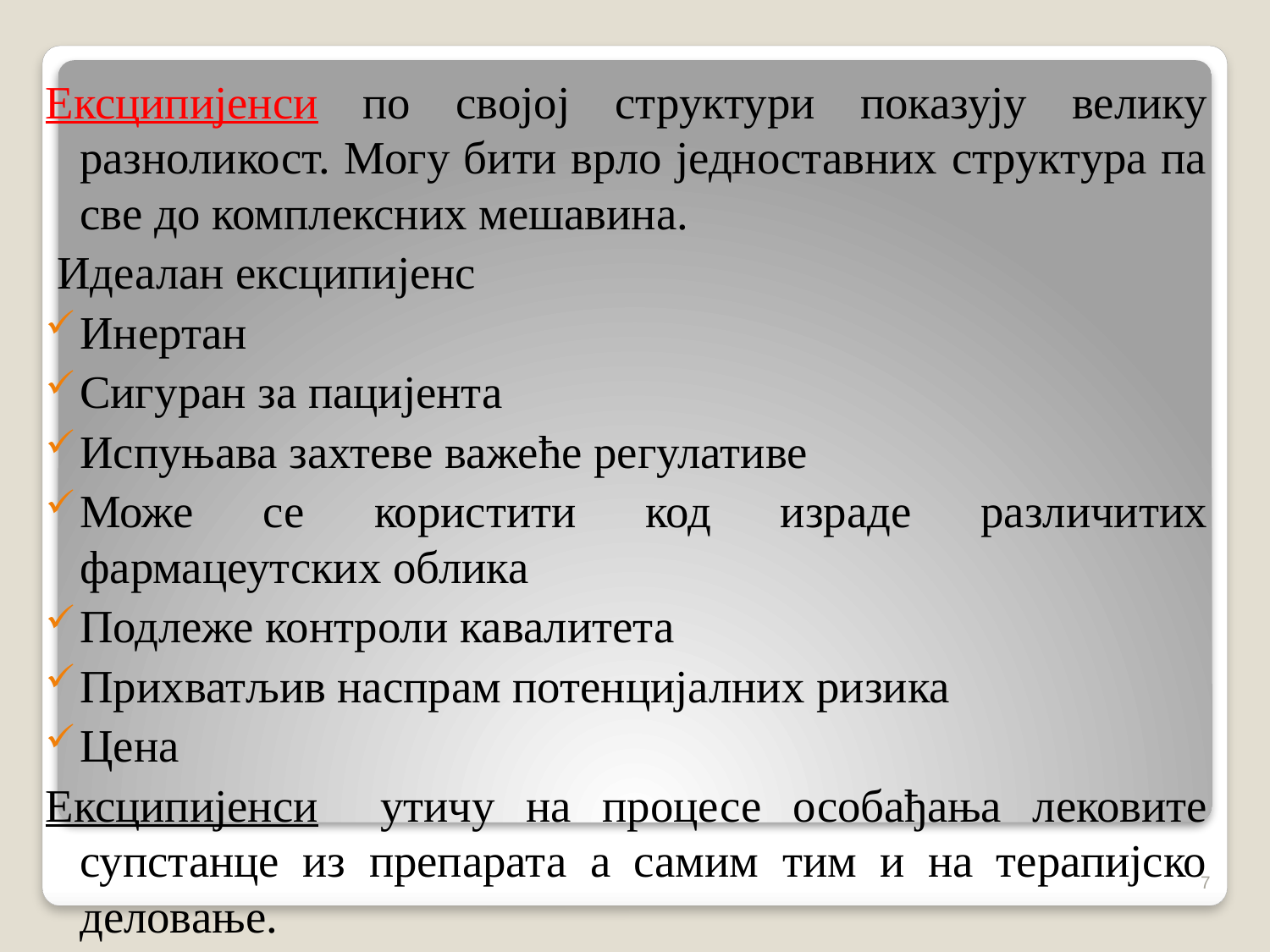

Ексципијенси по својој структури показују велику разноликост. Могу бити врло једноставних структура па све до комплексних мешавина.
 Идеалан ексципијенс
Инертан
Сигуран за пацијента
Испуњава захтеве важеће регулативе
Може се користити код израде различитих фармацеутских облика
Подлеже контроли кавалитета
Прихватљив наспрам потенцијалних ризика
Цена
Ексципијенси  утичу на процесе особађања лековите супстанце из препарата а самим тим и на терапијско деловање.

7